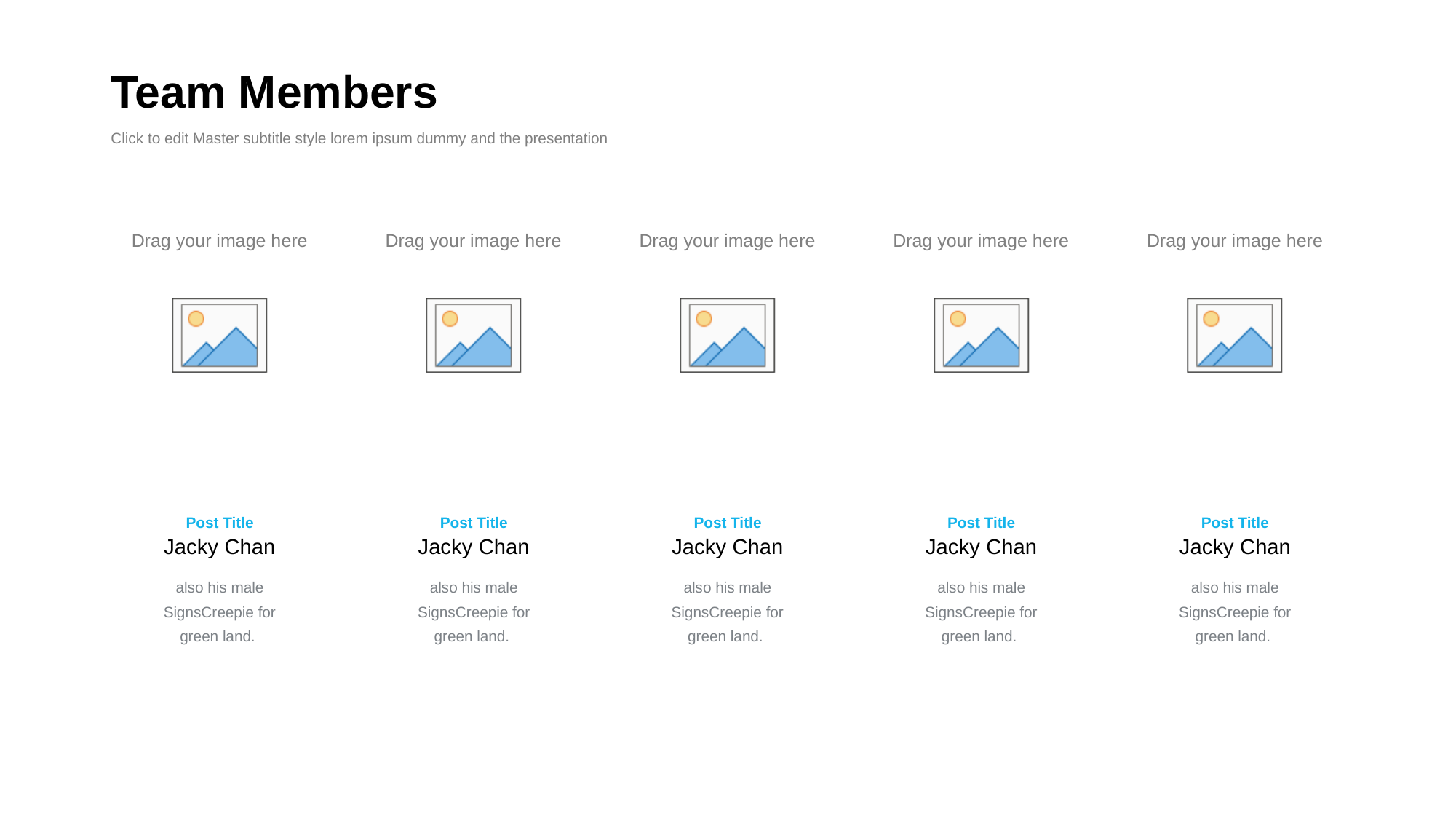

# Team Members
Click to edit Master subtitle style lorem ipsum dummy and the presentation

Post Title
Jacky Chan
Post Title
Jacky Chan
Post Title
Jacky Chan
Post Title
Jacky Chan
Post Title
Jacky Chan
also his male SignsCreepie for
green land.
also his male SignsCreepie for
green land.
also his male SignsCreepie for
green land.
also his male SignsCreepie for
green land.
also his male SignsCreepie for
green land.